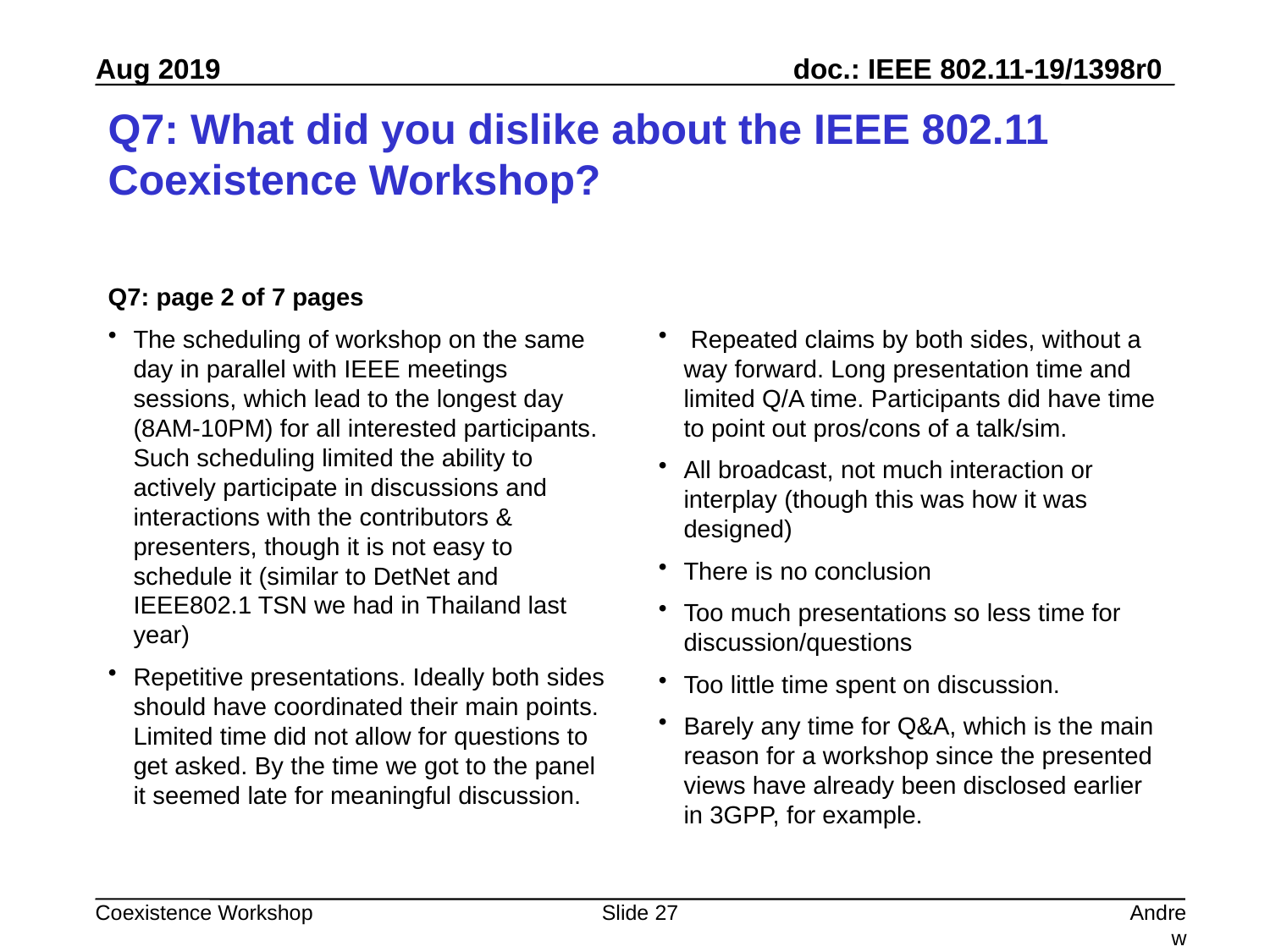

# Q7: What did you dislike about the IEEE 802.11 Coexistence Workshop?
Q7: page 2 of 7 pages
The scheduling of workshop on the same day in parallel with IEEE meetings sessions, which lead to the longest day (8AM-10PM) for all interested participants. Such scheduling limited the ability to actively participate in discussions and interactions with the contributors & presenters, though it is not easy to schedule it (similar to DetNet and IEEE802.1 TSN we had in Thailand last year)
Repetitive presentations. Ideally both sides should have coordinated their main points. Limited time did not allow for questions to get asked. By the time we got to the panel it seemed late for meaningful discussion.

 Repeated claims by both sides, without a way forward. Long presentation time and limited Q/A time. Participants did have time to point out pros/cons of a talk/sim.
All broadcast, not much interaction or interplay (though this was how it was designed)
There is no conclusion
Too much presentations so less time for discussion/questions
Too little time spent on discussion.
Barely any time for Q&A, which is the main reason for a workshop since the presented views have already been disclosed earlier in 3GPP, for example.
Slide 27
Andrew Myles, Cisco